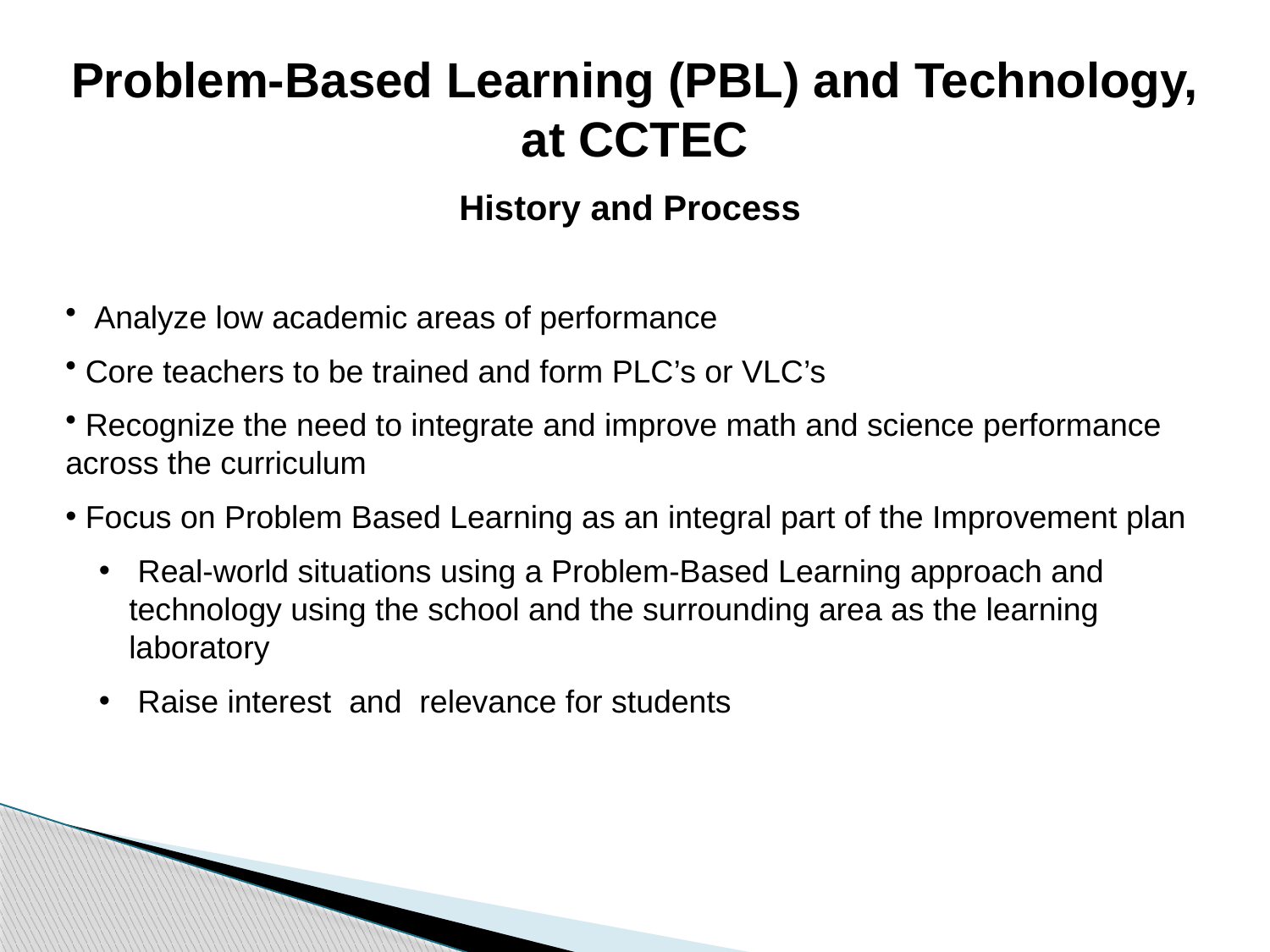

Problem-Based Learning (PBL) and Technology,  at CCTEC
History and Process

  Analyze low academic areas of performance
 Core teachers to be trained and form PLC’s or VLC’s
 Recognize the need to integrate and improve math and science performance across the curriculum
 Focus on Problem Based Learning as an integral part of the Improvement plan
 Real-world situations using a Problem-Based Learning approach and  technology using the school and the surrounding area as the learning laboratory
 Raise interest  and  relevance for students